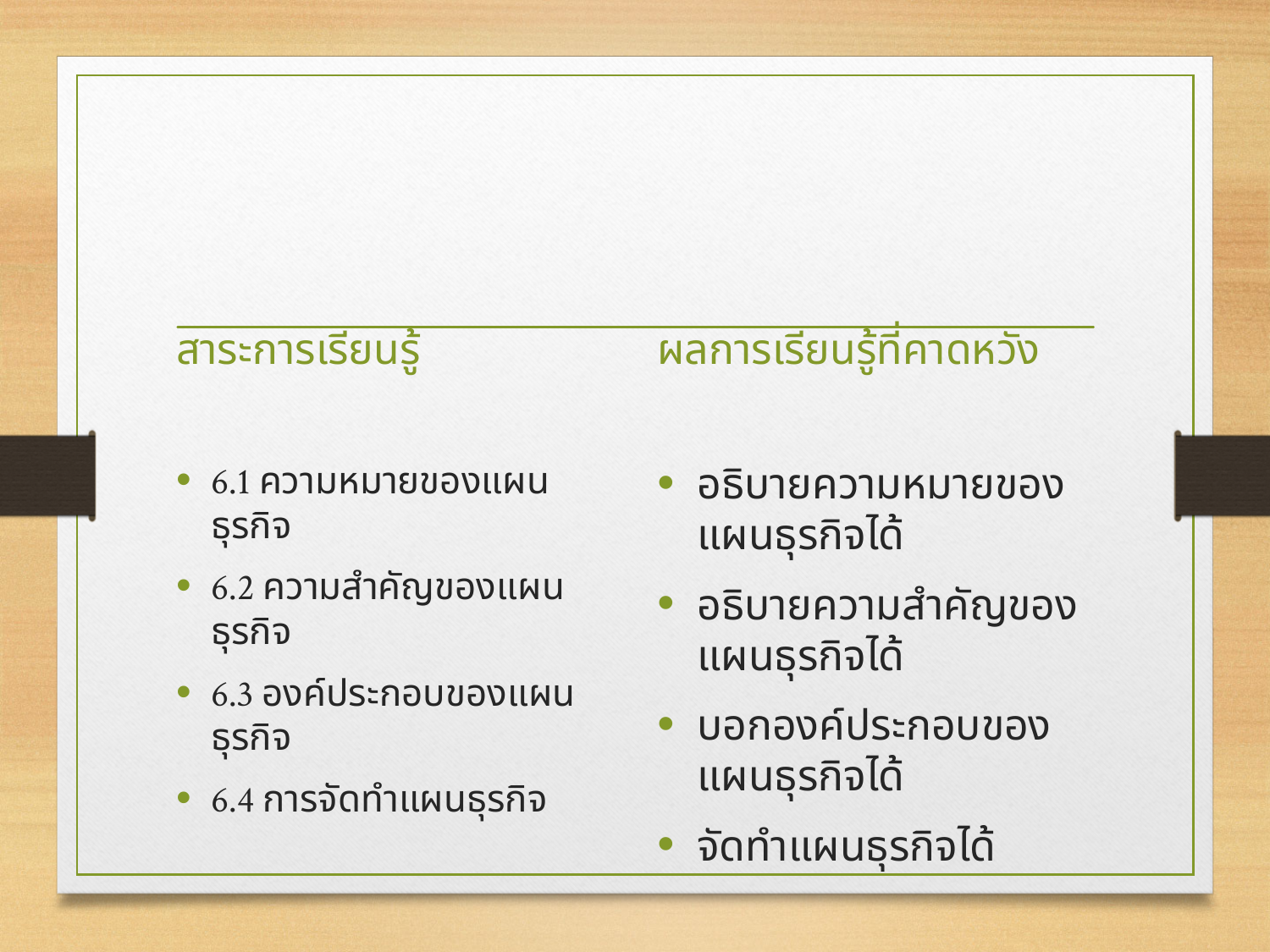

สาระการเรียนรู้

ผลการเรียนรู้ที่คาดหวัง

6.1 ความหมายของแผนธุรกิจ
6.2 ความสำคัญของแผนธุรกิจ
6.3 องค์ประกอบของแผนธุรกิจ
6.4 การจัดทำแผนธุรกิจ

อธิบายความหมายของแผนธุรกิจได้
อธิบายความสำคัญของแผนธุรกิจได้
บอกองค์ประกอบของแผนธุรกิจได้
จัดทำแผนธุรกิจได้